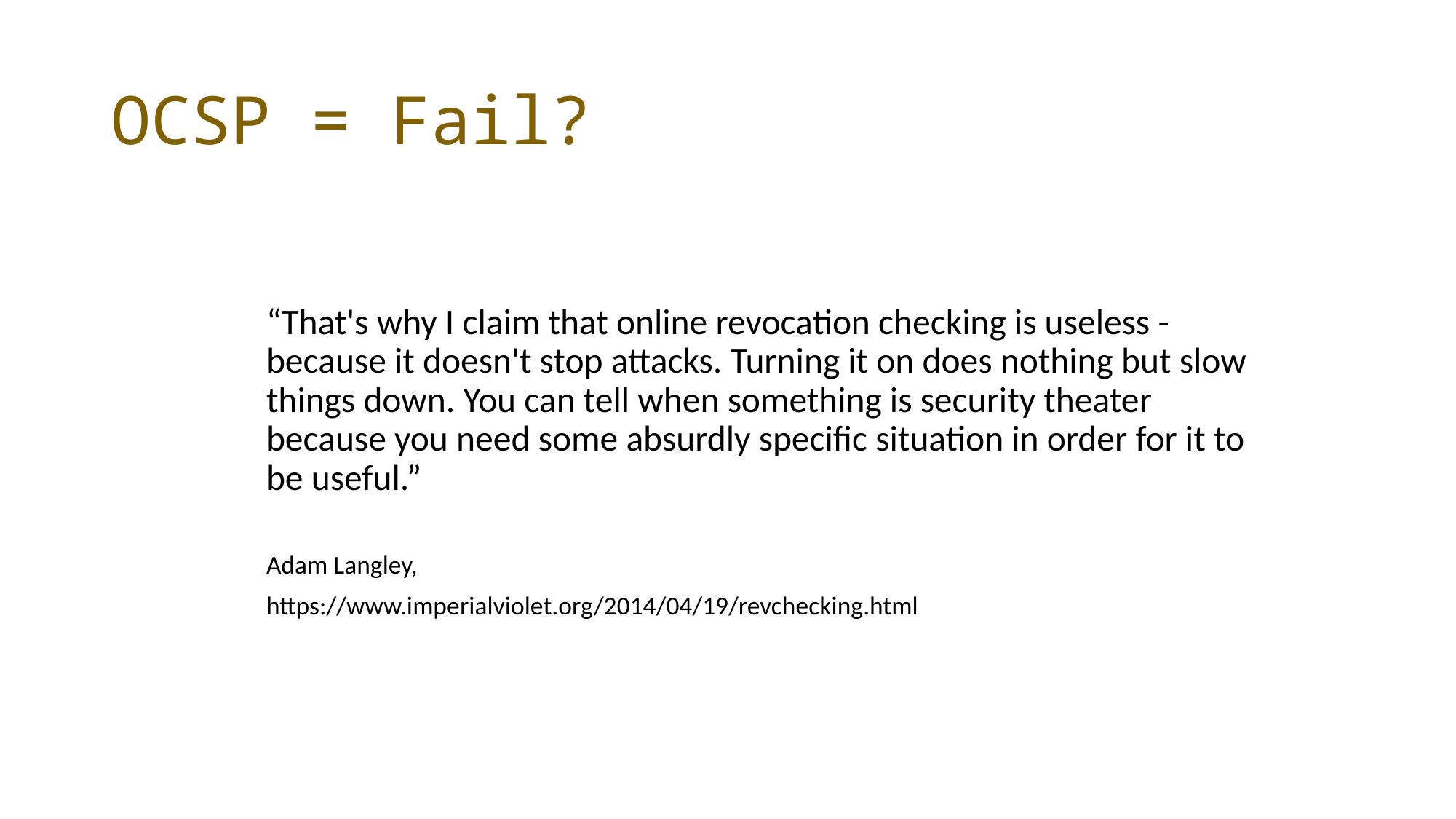

# OCSP = Fail?

“That's why I claim that online revocation checking is useless - because it doesn't stop attacks. Turning it on does nothing but slow things down. You can tell when something is security theater because you need some absurdly specific situation in order for it to be useful.”

Adam Langley,
https://www.imperialviolet.org/2014/04/19/revchecking.html